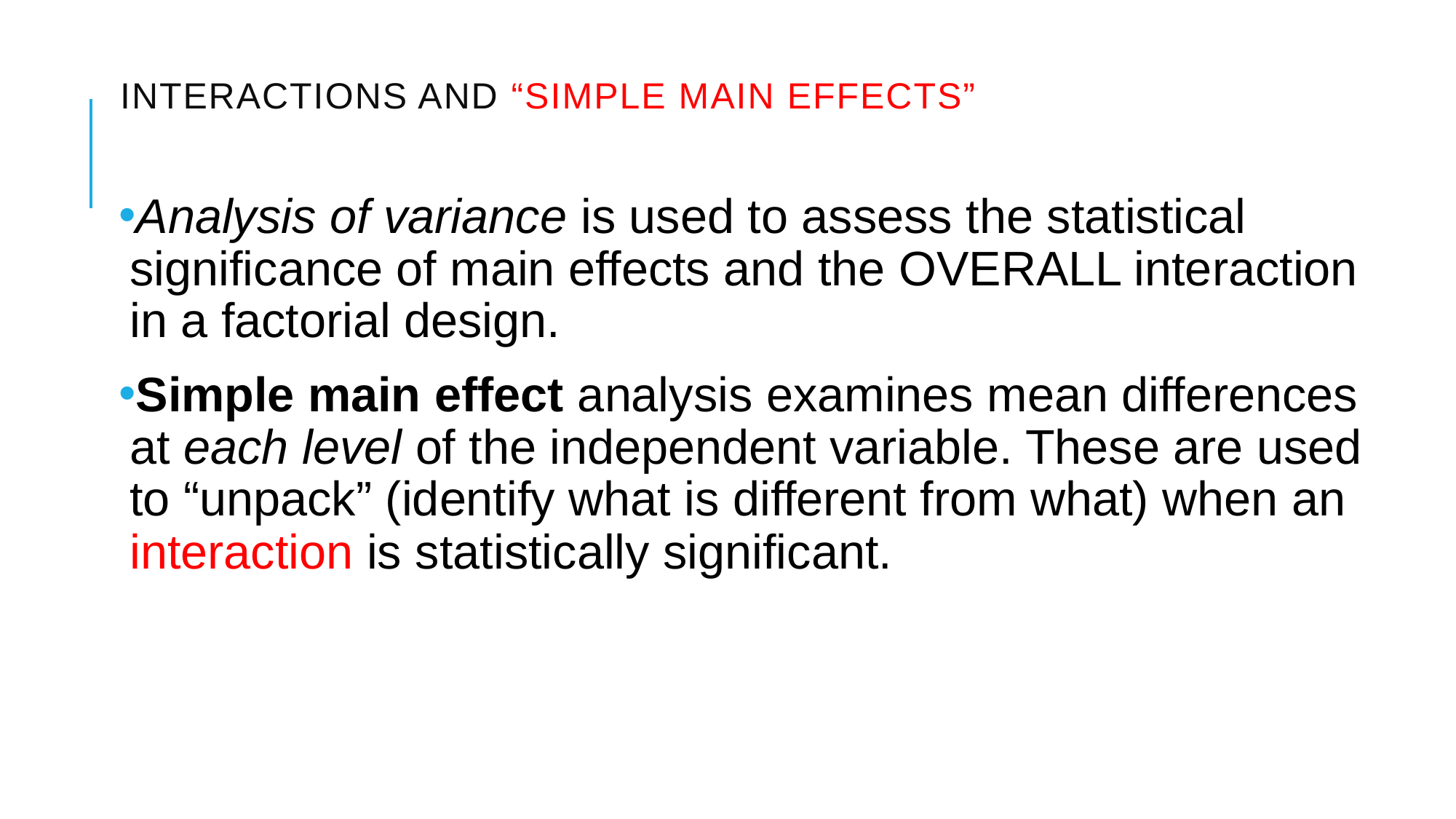

# Interactions and “Simple Main Effects”
Analysis of variance is used to assess the statistical significance of main effects and the OVERALL interaction in a factorial design.
Simple main effect analysis examines mean differences at each level of the independent variable. These are used to “unpack” (identify what is different from what) when an interaction is statistically significant.